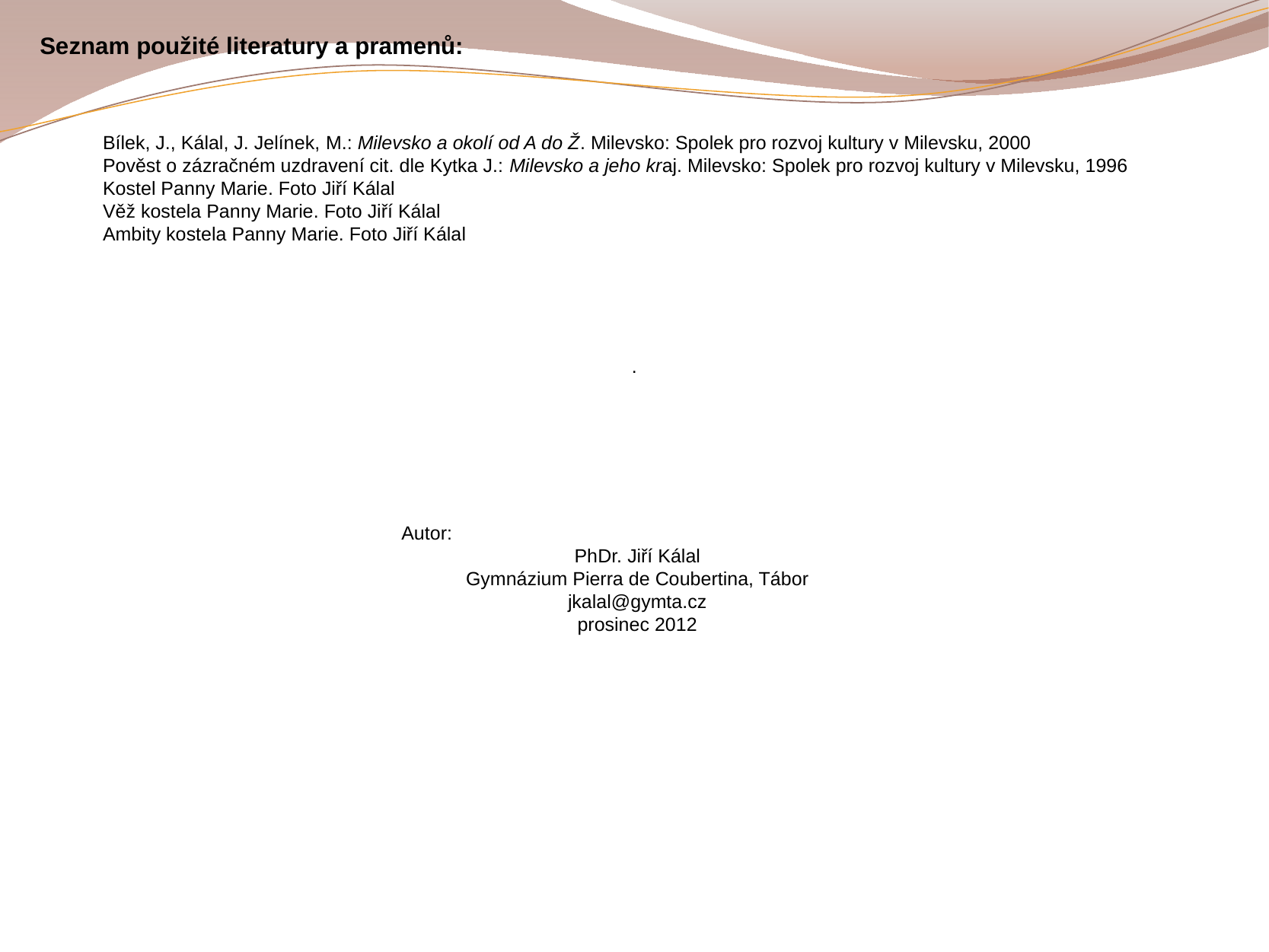

Seznam použité literatury a pramenů:
Bílek, J., Kálal, J. Jelínek, M.: Milevsko a okolí od A do Ž. Milevsko: Spolek pro rozvoj kultury v Milevsku, 2000
Pověst o zázračném uzdravení cit. dle Kytka J.: Milevsko a jeho kraj. Milevsko: Spolek pro rozvoj kultury v Milevsku, 1996
Kostel Panny Marie. Foto Jiří Kálal
Věž kostela Panny Marie. Foto Jiří Kálal
Ambity kostela Panny Marie. Foto Jiří Kálal

.
Autor:
PhDr. Jiří Kálal
Gymnázium Pierra de Coubertina, Tábor
jkalal@gymta.cz
prosinec 2012